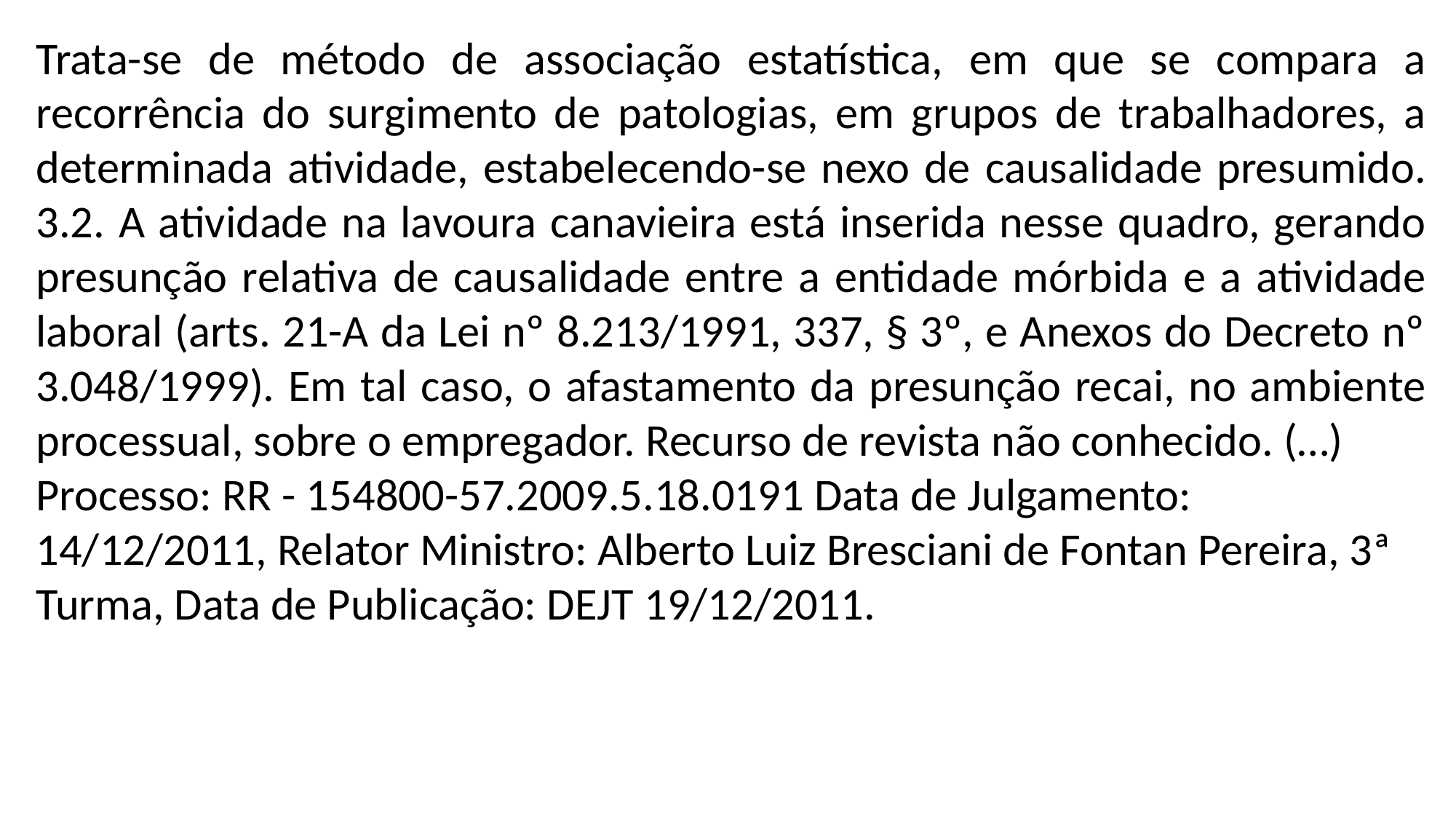

Trata-se de método de associação estatística, em que se compara a recorrência do surgimento de patologias, em grupos de trabalhadores, a determinada atividade, estabelecendo-se nexo de causalidade presumido. 3.2. A atividade na lavoura canavieira está inserida nesse quadro, gerando presunção relativa de causalidade entre a entidade mórbida e a atividade laboral (arts. 21-A da Lei nº 8.213/1991, 337, § 3º, e Anexos do Decreto nº 3.048/1999). Em tal caso, o afastamento da presunção recai, no ambiente processual, sobre o empregador. Recurso de revista não conhecido. (…)
Processo: RR - 154800-57.2009.5.18.0191 Data de Julgamento: 14/12/2011, Relator Ministro: Alberto Luiz Bresciani de Fontan Pereira, 3ª Turma, Data de Publicação: DEJT 19/12/2011.